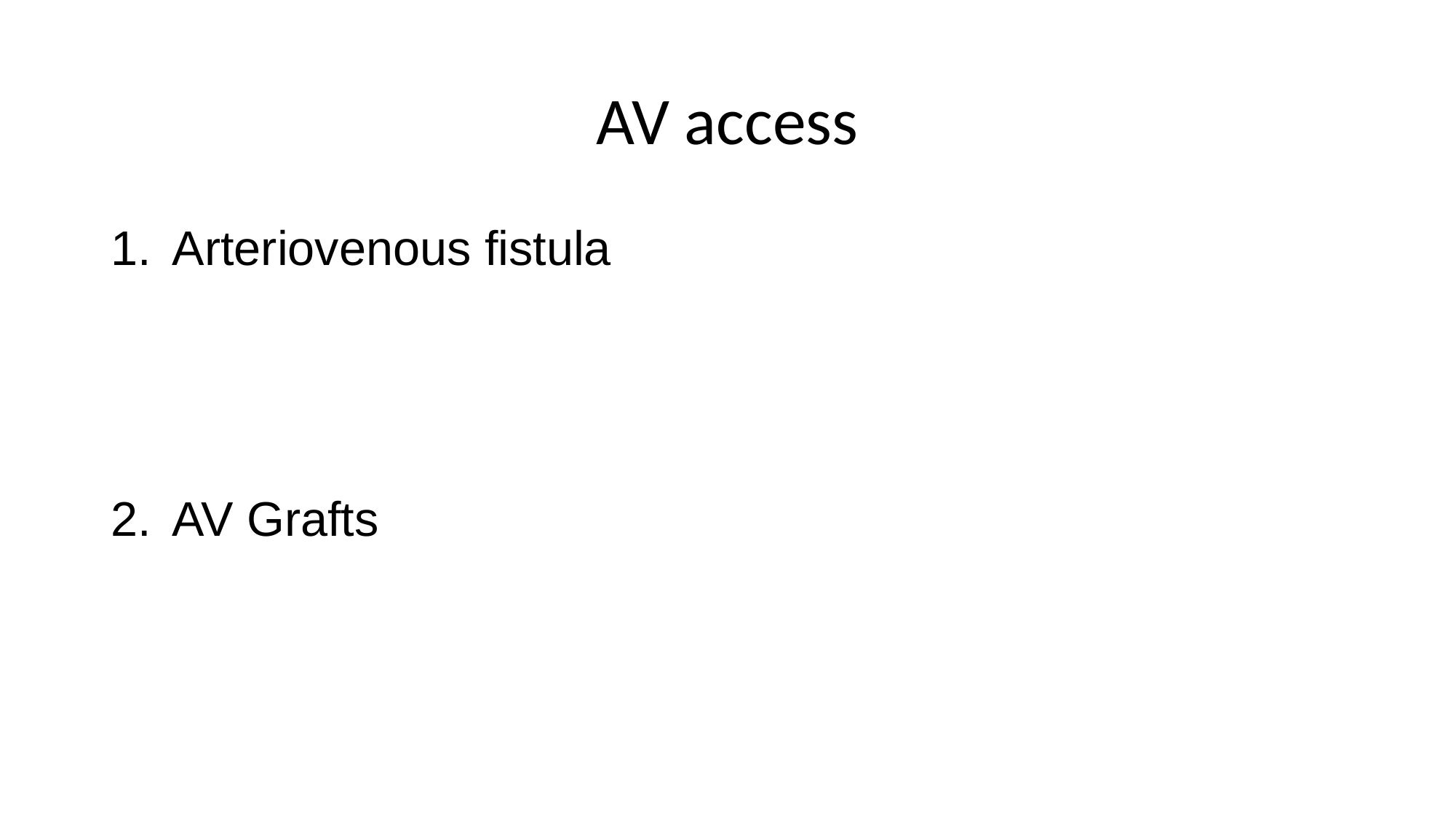

# AV access
Arteriovenous fistula

AV Grafts